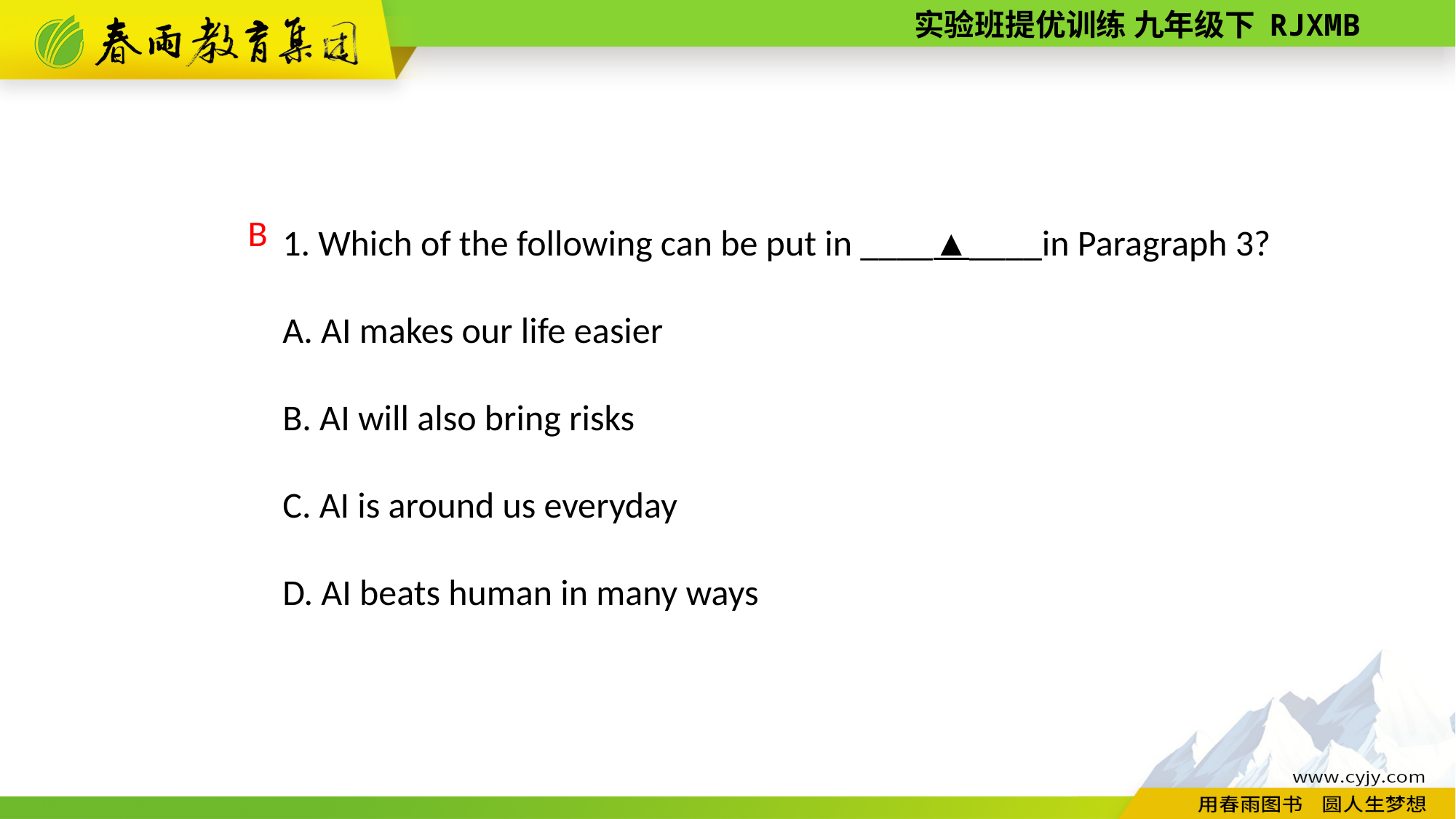

1. Which of the following can be put in ____▲____in Paragraph 3?
A. AI makes our life easier
B. AI will also bring risks
C. AI is around us everyday
D. AI beats human in many ways
 B